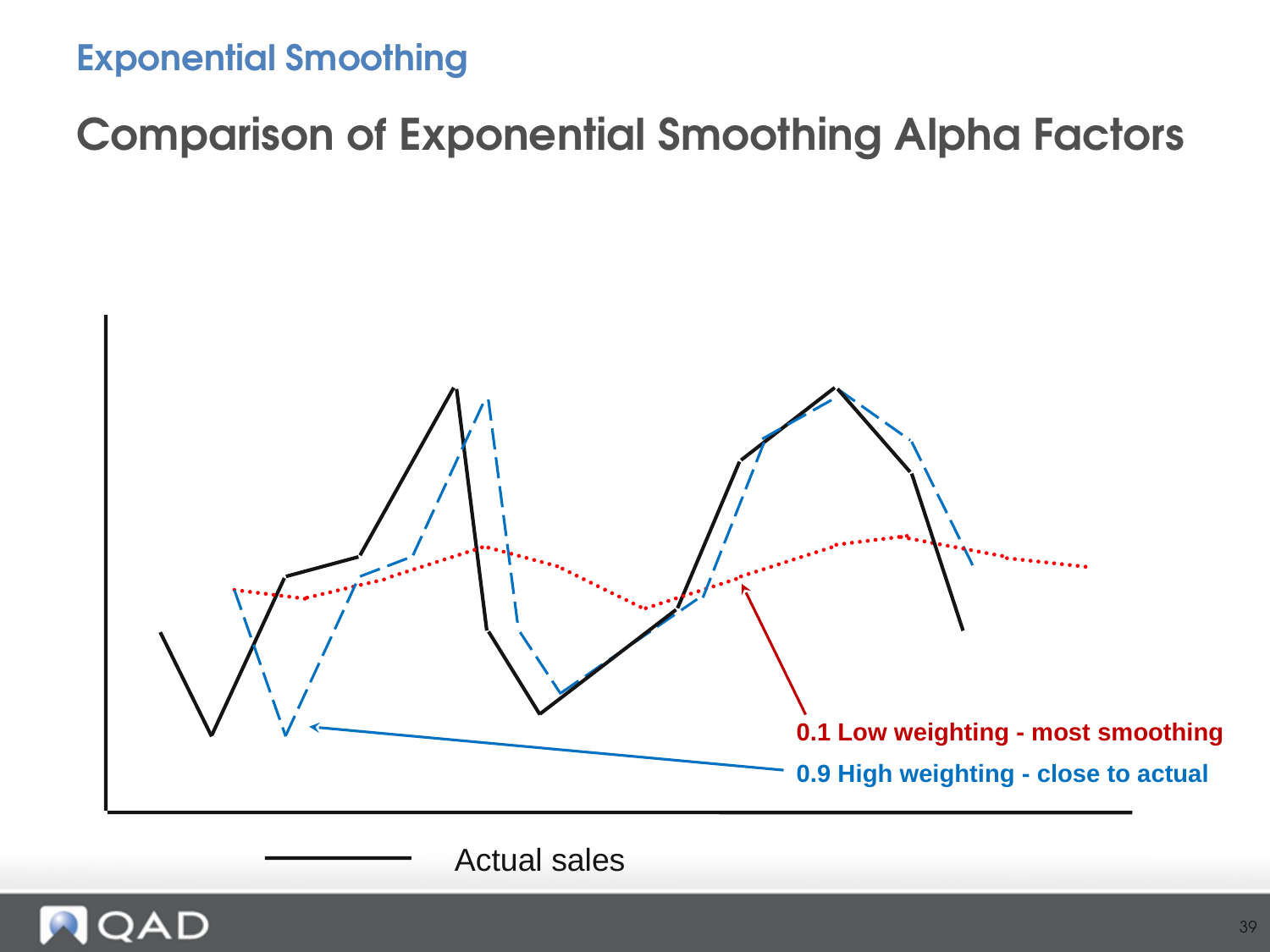

Exponential Smoothing
# Comparison of Exponential Smoothing Alpha Factors

0.1 Low weighting - most smoothing
0.9 High weighting - close to actual

Actual sales

39